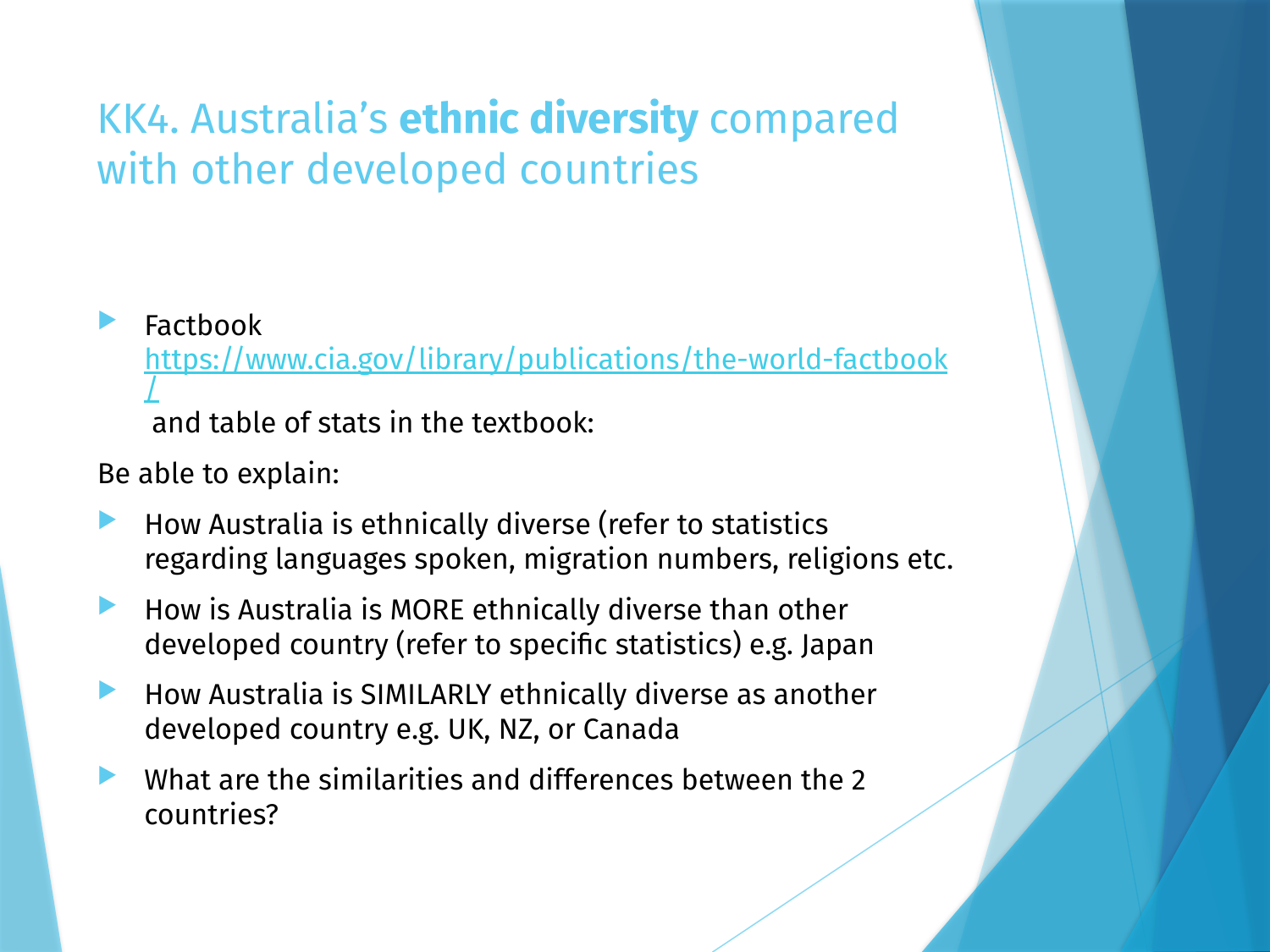

# KK4. Australia’s ethnic diversity compared with other developed countries
Factbook  https://www.cia.gov/library/publications/the-world-factbook/ and table of stats in the textbook:
Be able to explain:
How Australia is ethnically diverse (refer to statistics regarding languages spoken, migration numbers, religions etc.
How is Australia is MORE ethnically diverse than other developed country (refer to specific statistics) e.g. Japan
How Australia is SIMILARLY ethnically diverse as another developed country e.g. UK, NZ, or Canada
What are the similarities and differences between the 2 countries?